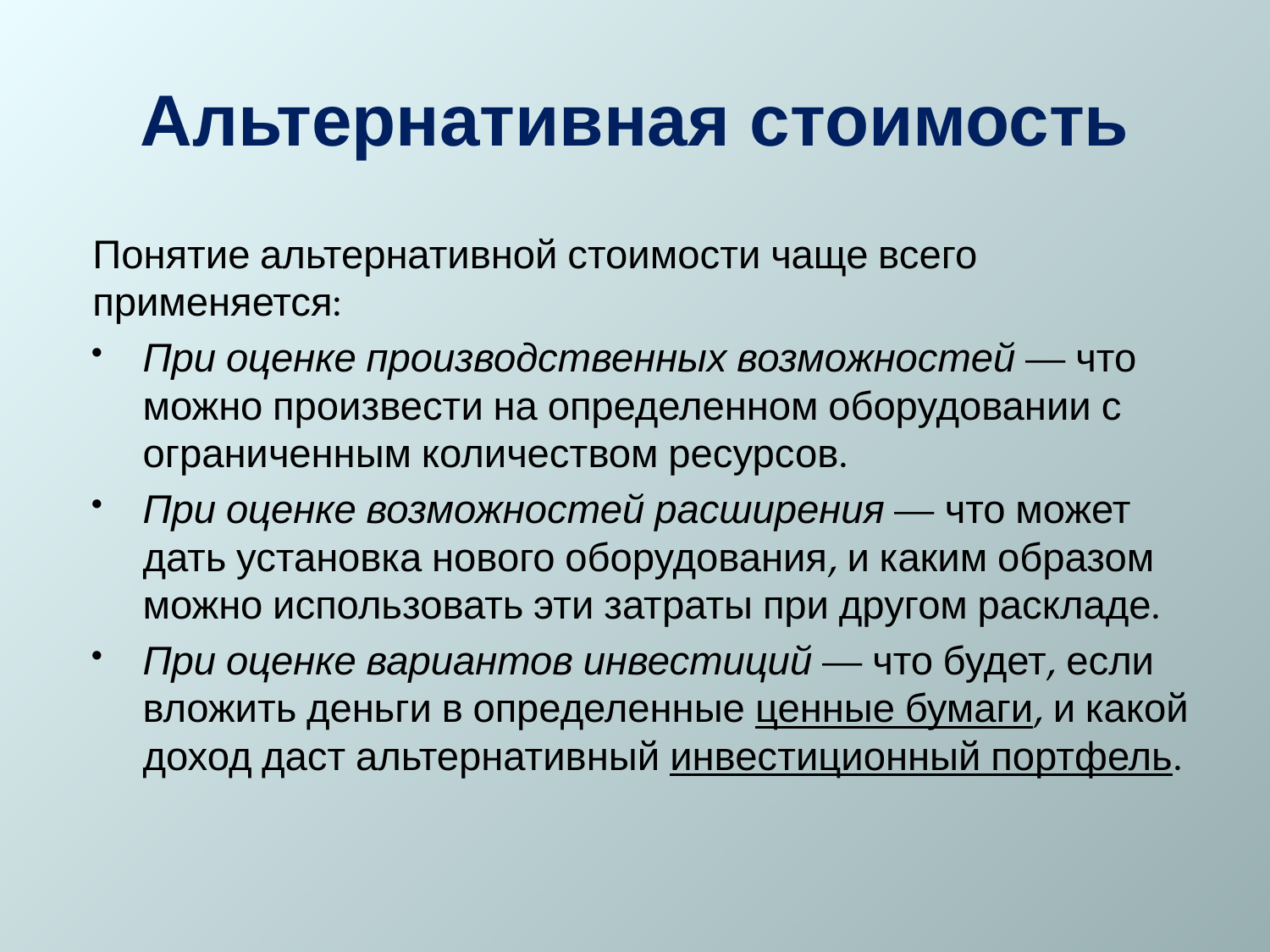

# Альтернативная стоимость
Понятие альтернативной стоимости чаще всего применяется:
При оценке производственных возможностей — что можно произвести на определенном оборудовании с ограниченным количеством ресурсов.
При оценке возможностей расширения — что может дать установка нового оборудования, и каким образом можно использовать эти затраты при другом раскладе.
При оценке вариантов инвестиций — что будет, если вложить деньги в определенные ценные бумаги, и какой доход даст альтернативный инвестиционный портфель.